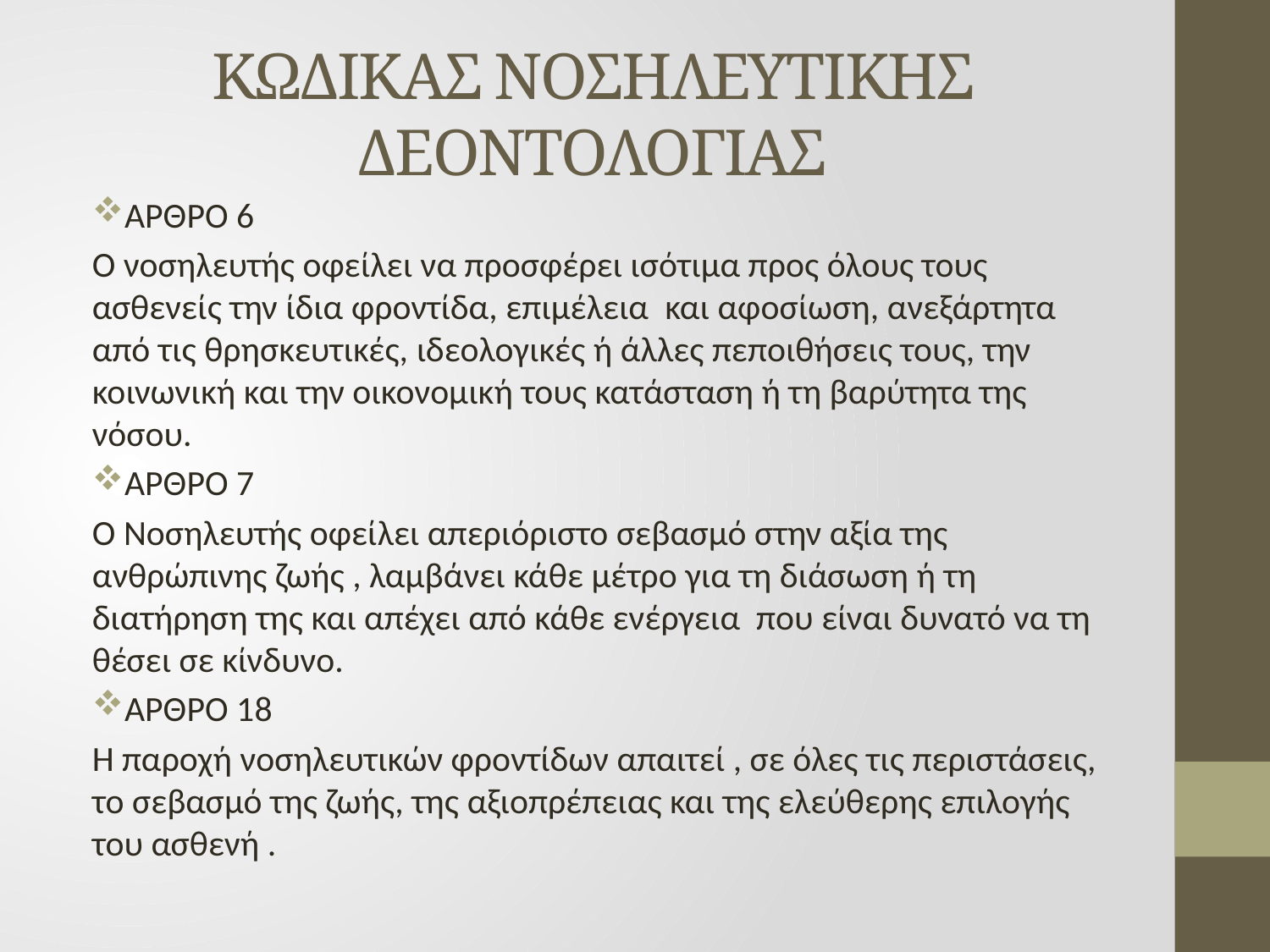

# ΚΩΔΙΚΑΣ ΝΟΣΗΛΕΥΤΙΚΗΣ ΔΕΟΝΤΟΛΟΓΙΑΣ
ΑΡΘΡΟ 6
Ο νοσηλευτής οφείλει να προσφέρει ισότιμα προς όλους τους ασθενείς την ίδια φροντίδα, επιμέλεια  και αφοσίωση, ανεξάρτητα από τις θρησκευτικές, ιδεολογικές ή άλλες πεποιθήσεις τους, την κοινωνική και την οικονομική τους κατάσταση ή τη βαρύτητα της νόσου.
ΑΡΘΡΟ 7
Ο Νοσηλευτής οφείλει απεριόριστο σεβασμό στην αξία της ανθρώπινης ζωής , λαμβάνει κάθε μέτρο για τη διάσωση ή τη διατήρηση της και απέχει από κάθε ενέργεια  που είναι δυνατό να τη θέσει σε κίνδυνο.
ΑΡΘΡΟ 18
Η παροχή νοσηλευτικών φροντίδων απαιτεί , σε όλες τις περιστάσεις, το σεβασμό της ζωής, της αξιοπρέπειας και της ελεύθερης επιλογής του ασθενή .